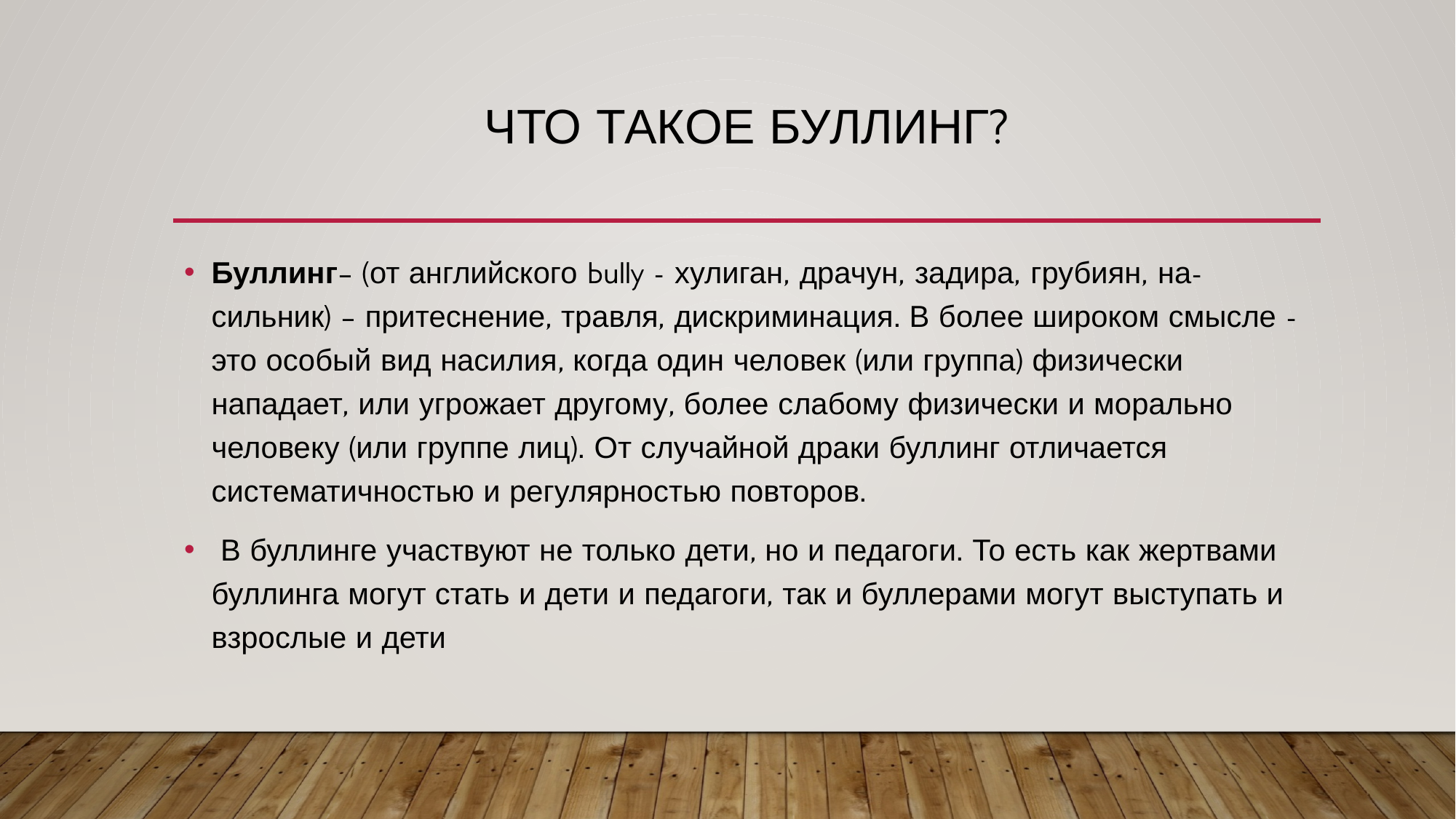

# Что такое буллинг?
Буллинг– (от английского bully - хулиган, драчун, задира, грубиян, на-сильник) – притеснение, травля, дискриминация. В более широком смысле - это особый вид насилия, когда один человек (или группа) физически нападает, или угрожает другому, более слабому физически и морально человеку (или группе лиц). От случайной драки буллинг отличается систематичностью и регулярностью повторов.
 В буллинге участвуют не только дети, но и педагоги. То есть как жертвами буллинга могут стать и дети и педагоги, так и буллерами могут выступать и взрослые и дети